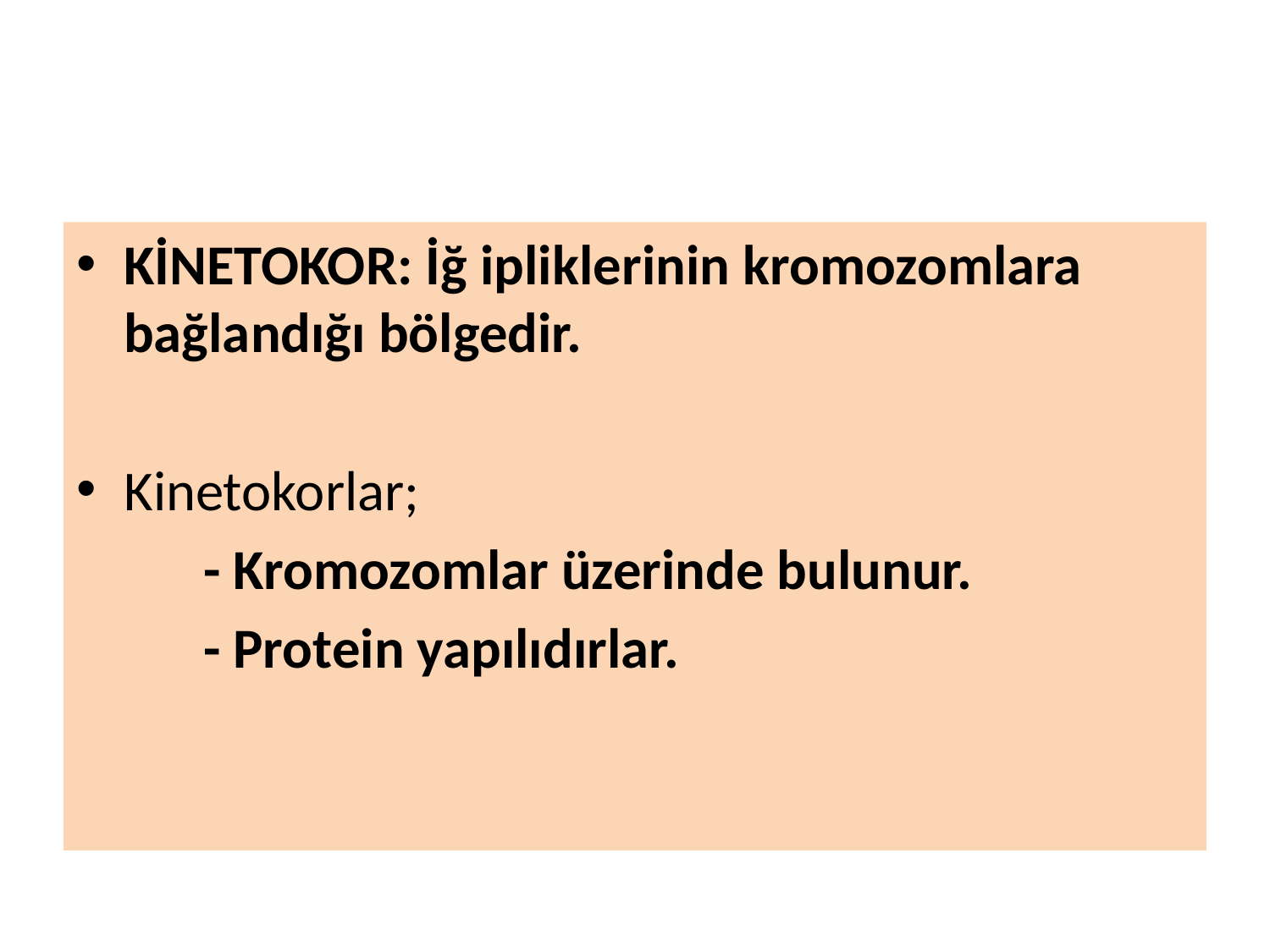

#
KİNETOKOR: İğ ipliklerinin kromozomlara bağlandığı bölgedir.

Kinetokorlar;
	- Kromozomlar üzerinde bulunur.
	- Protein yapılıdırlar.